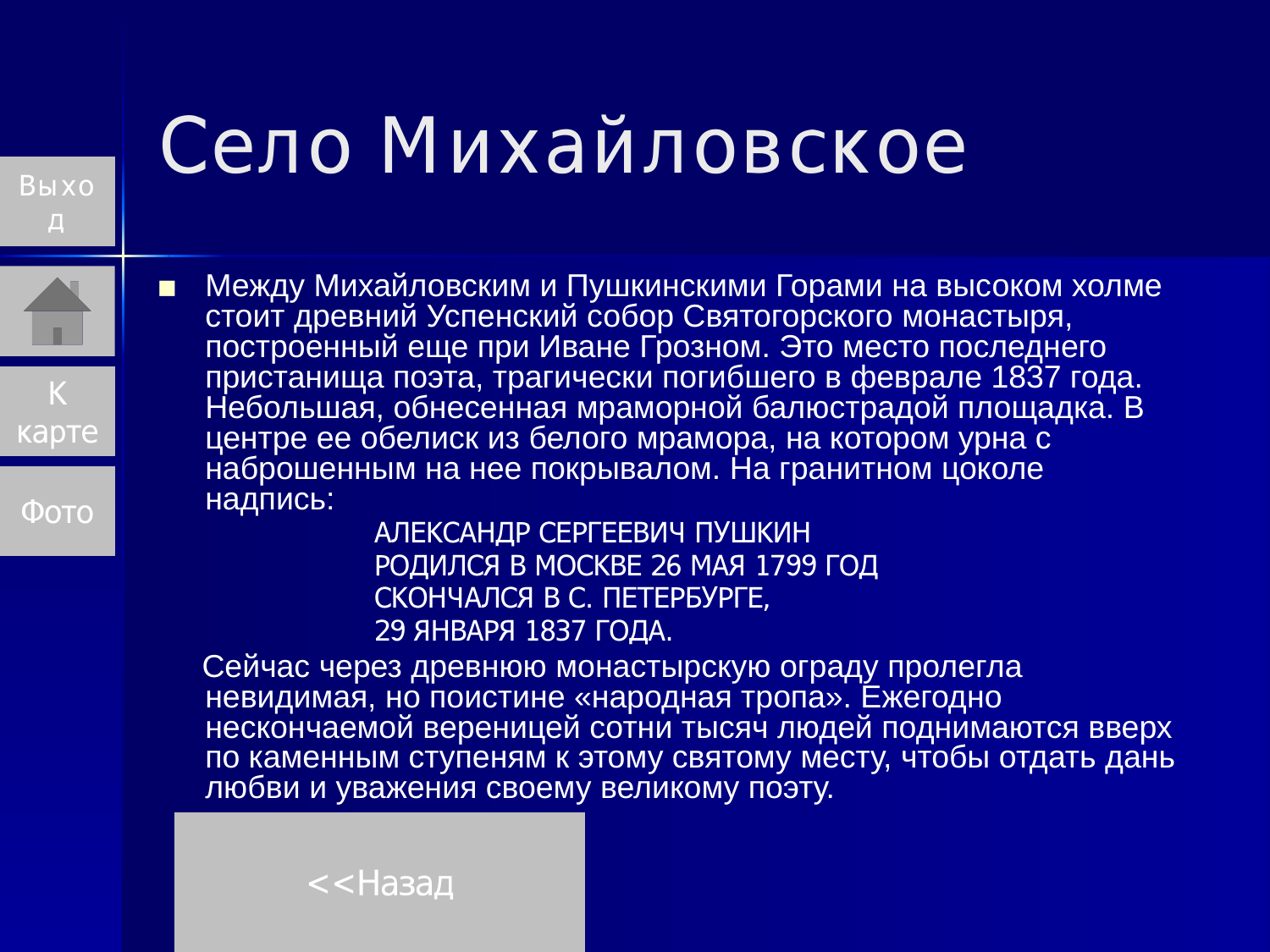

# Село Михайловское
Выход

Между Михайловским и Пушкинскими Горами на высоком холме стоит древний Успенский собор Святогорского монастыря, построенный еще при Иване Грозном. Это место последнего пристанища поэта, трагически погибшего в феврале 1837 года. Небольшая, обнесенная мраморной балюстрадой площадка. В центре ее обелиск из белого мрамора, на котором урна с наброшенным на нее покрывалом. На гранитном цоколе надпись:
                         АЛЕКСАНДР СЕРГЕЕВИЧ ПУШКИН
                         РОДИЛСЯ В МОСКВЕ 26 МАЯ 1799 ГОД
                         СКОНЧАЛСЯ В С. ПЕТЕРБУРГЕ,
                         29 ЯНВАРЯ 1837 ГОДА.
     Сейчас через древнюю монастырскую ограду пролегла невидимая, но поистине «народная тропа». Ежегодно нескончаемой вереницей сотни тысяч людей поднимаются вверх по каменным ступеням к этому святому месту, чтобы отдать дань любви и уважения своему великому поэту.
К
карте
Фото
<<Назад